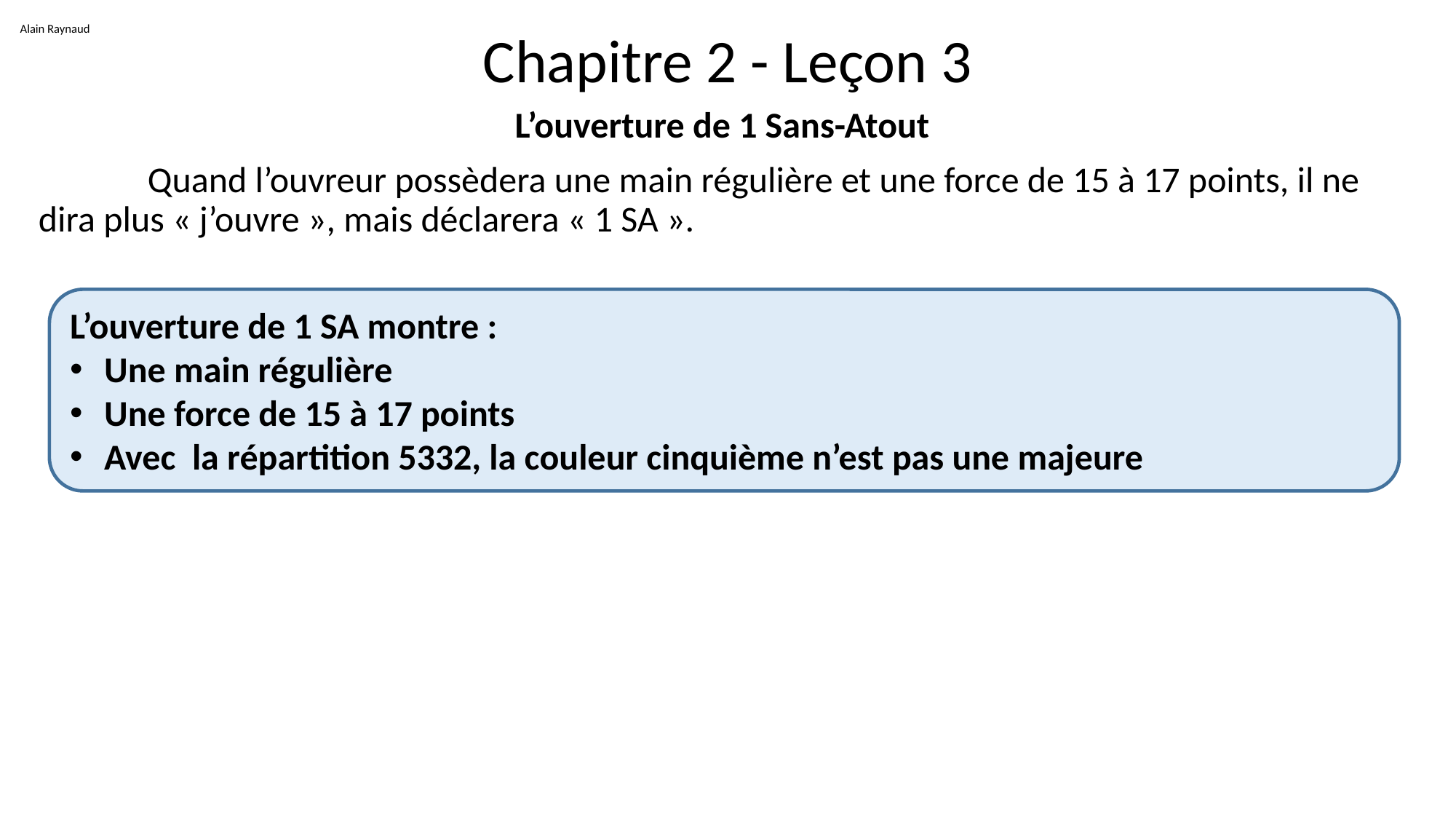

Alain Raynaud
# Chapitre 2 - Leçon 3
L’ouverture de 1 Sans-Atout
	Quand l’ouvreur possèdera une main régulière et une force de 15 à 17 points, il ne dira plus « j’ouvre », mais déclarera « 1 SA ».
L’ouverture de 1 SA montre :
Une main régulière
Une force de 15 à 17 points
Avec  la répartition 5332, la couleur cinquième n’est pas une majeure